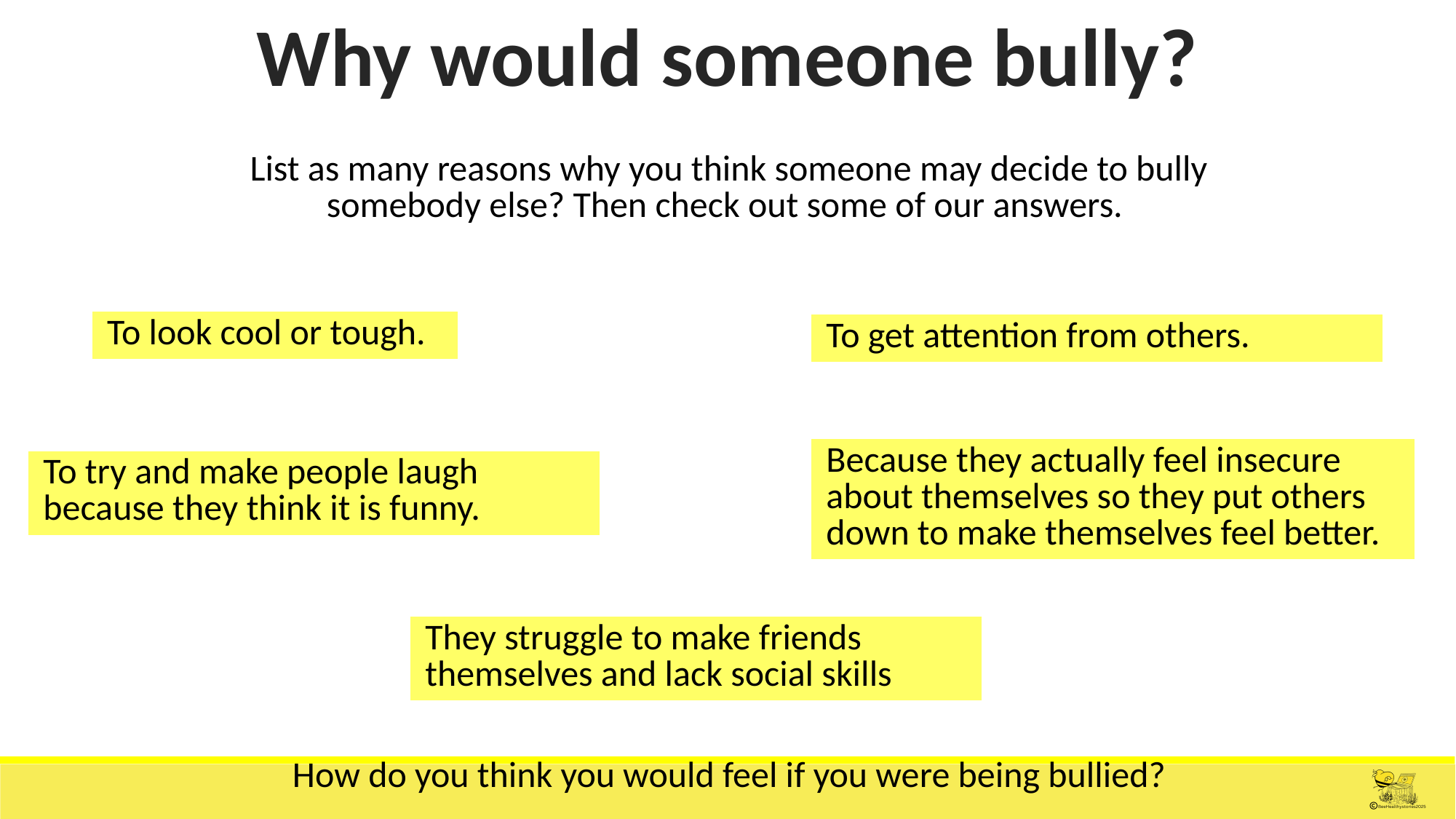

| Why would someone bully? |
| --- |
| List as many reasons why you think someone may decide to bully somebody else? Then check out some of our answers. |
| --- |
| To look cool or tough. |
| --- |
| To get attention from others. |
| --- |
| Because they actually feel insecure about themselves so they put others down to make themselves feel better. |
| --- |
| To try and make people laugh because they think it is funny. |
| --- |
| They struggle to make friends themselves and lack social skills |
| --- |
| How do you think you would feel if you were being bullied? |
| --- |